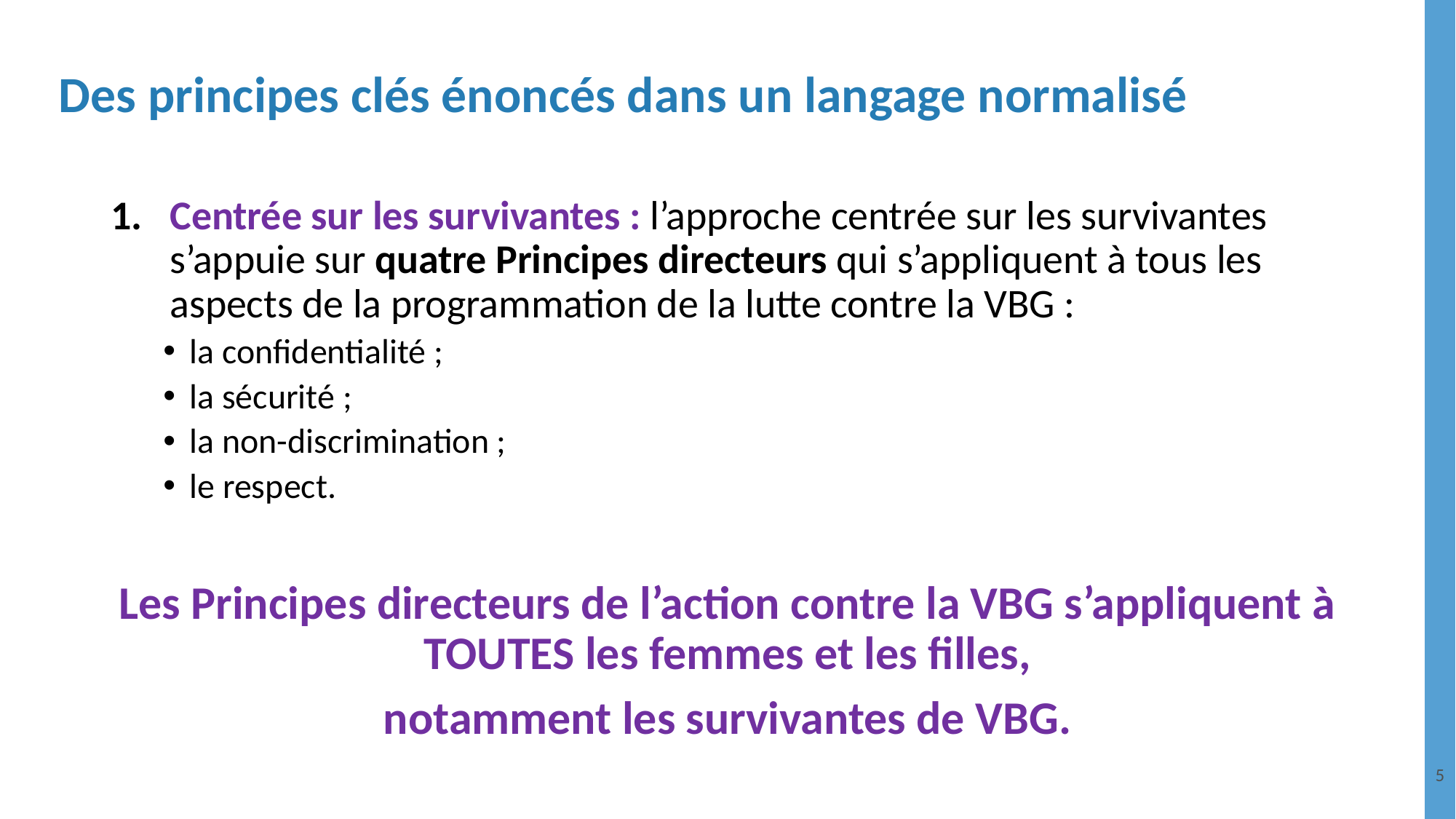

# Des principes clés énoncés dans un langage normalisé
Centrée sur les survivantes : l’approche centrée sur les survivantes s’appuie sur quatre Principes directeurs qui s’appliquent à tous les aspects de la programmation de la lutte contre la VBG :
la confidentialité ;
la sécurité ;
la non-discrimination ;
le respect.

Les Principes directeurs de l’action contre la VBG s’appliquent à TOUTES les femmes et les filles,
notamment les survivantes de VBG.